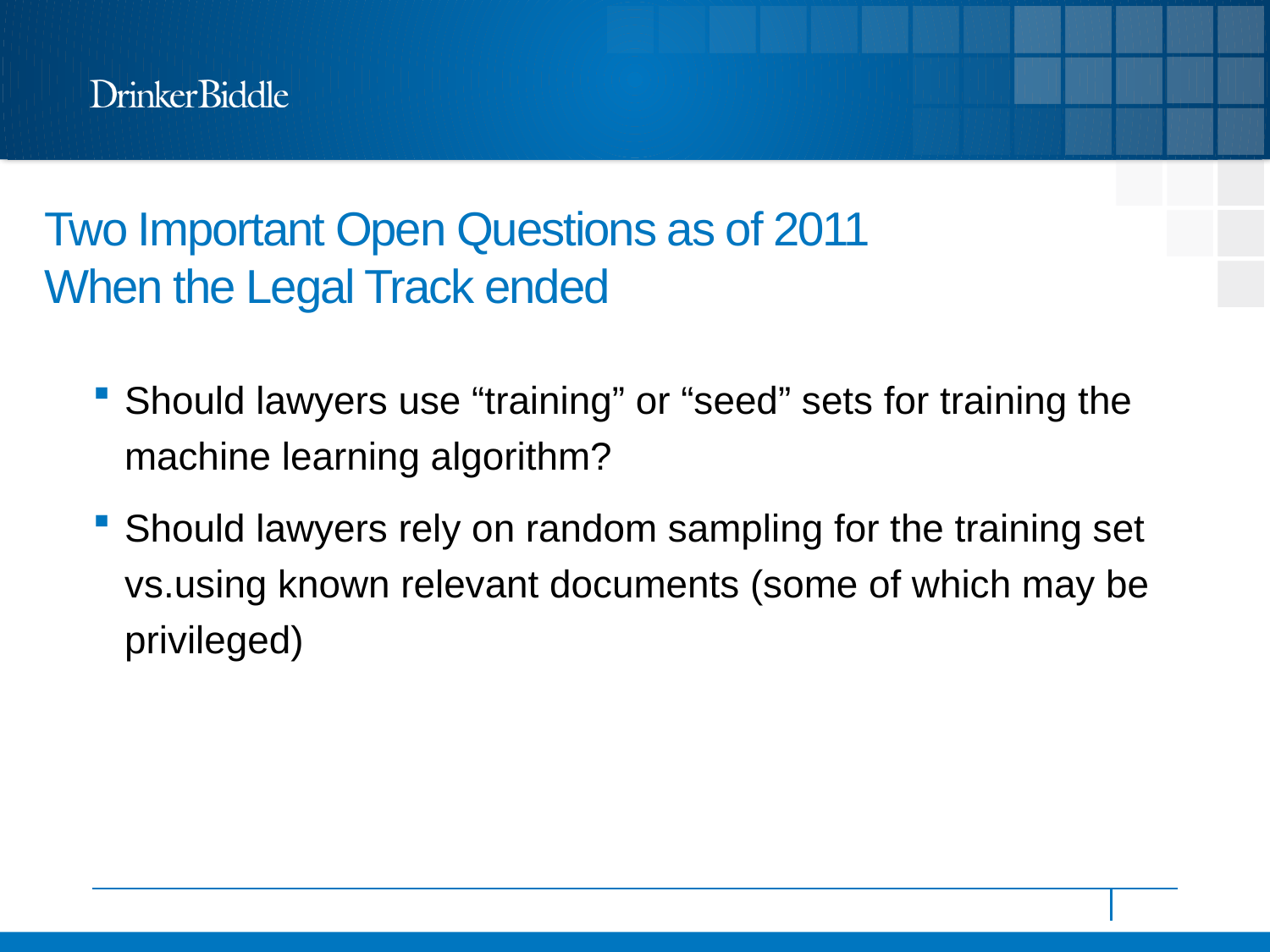

# Two Important Open Questions as of 2011 When the Legal Track ended
Should lawyers use “training” or “seed” sets for training the machine learning algorithm?
Should lawyers rely on random sampling for the training set vs.using known relevant documents (some of which may be privileged)